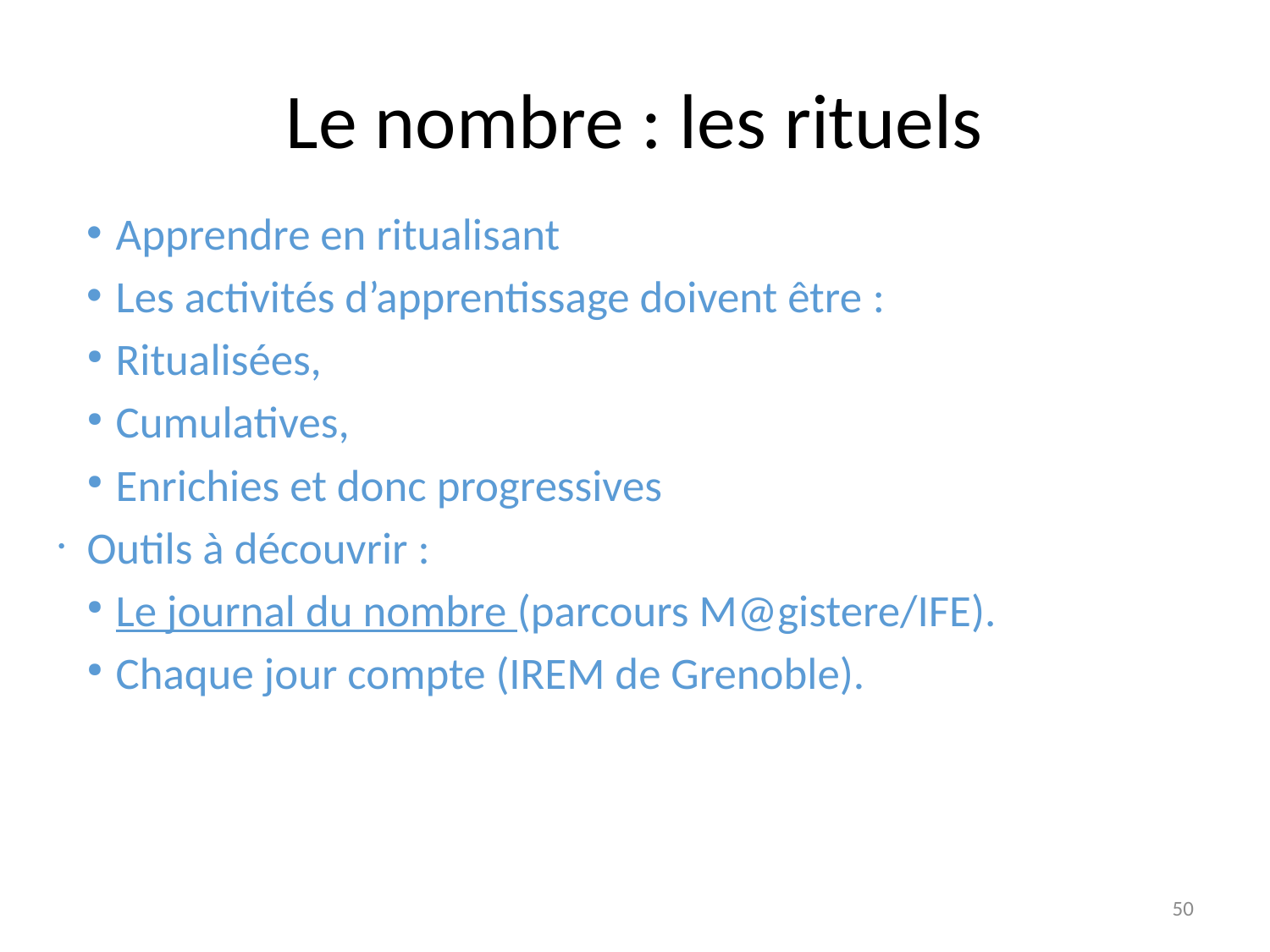

Le nombre : les rituels
Apprendre en ritualisant
Les activités d’apprentissage doivent être :
Ritualisées,
Cumulatives,
Enrichies et donc progressives
Outils à découvrir :
Le journal du nombre (parcours M@gistere/IFE).
Chaque jour compte (IREM de Grenoble).

50